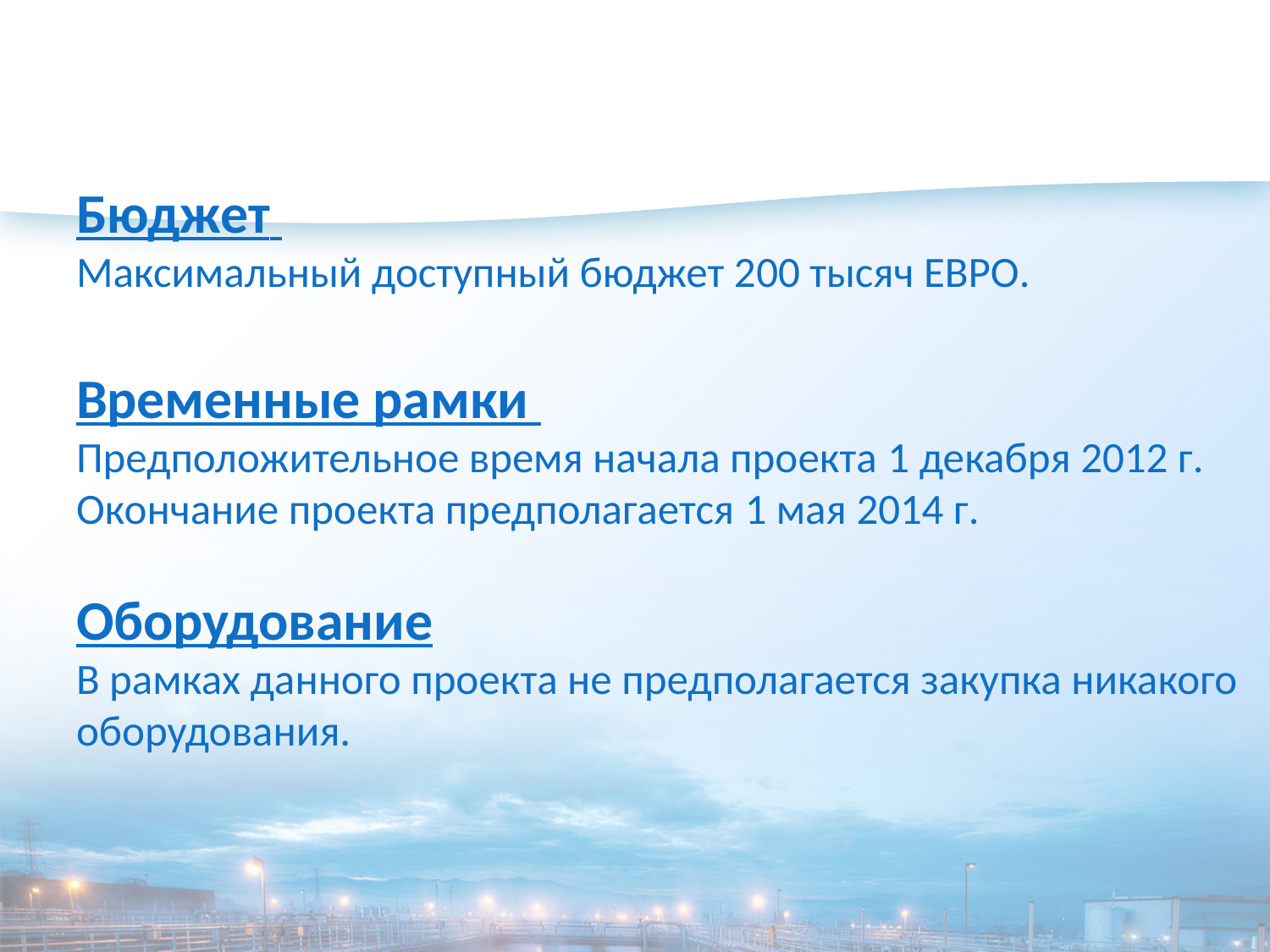

# Бюджет Максимальный доступный бюджет 200 тысяч ЕВРО. Временные рамки Предположительное время начала проекта 1 декабря 2012 г. Окончание проекта предполагается 1 мая 2014 г. Оборудование В рамках данного проекта не предполагается закупка никакого оборудования.